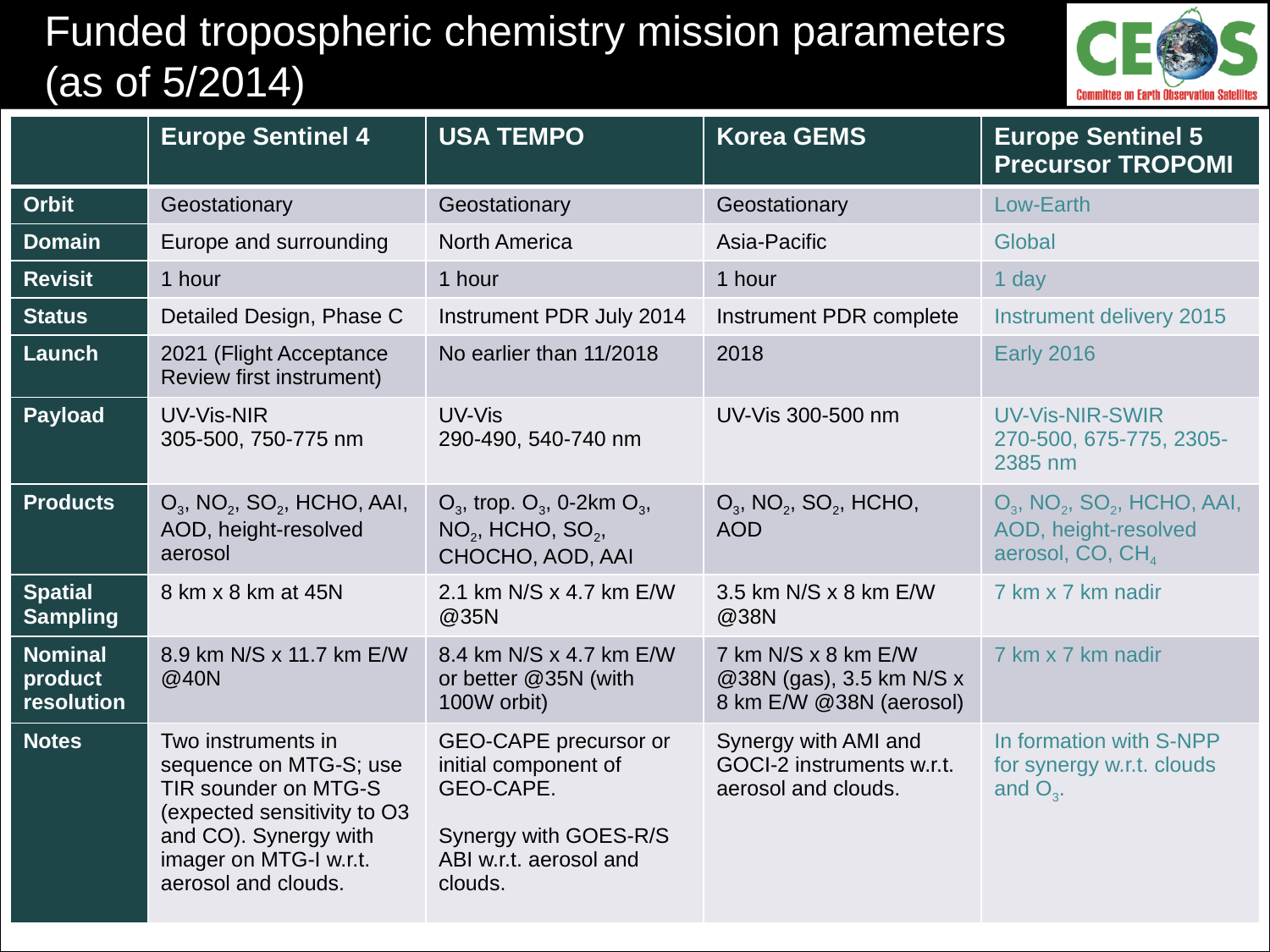

# Funded tropospheric chemistry mission parameters (as of 5/2014)
|  | Europe Sentinel 4 | USA TEMPO | Korea GEMS | Europe Sentinel 5 Precursor TROPOMI |
| --- | --- | --- | --- | --- |
| Orbit | Geostationary | Geostationary | Geostationary | Low-Earth |
| Domain | Europe and surrounding | North America | Asia-Pacific | Global |
| Revisit | 1 hour | 1 hour | 1 hour | 1 day |
| Status | Detailed Design, Phase C | Instrument PDR July 2014 | Instrument PDR complete | Instrument delivery 2015 |
| Launch | 2021 (Flight Acceptance Review first instrument) | No earlier than 11/2018 | 2018 | Early 2016 |
| Payload | UV-Vis-NIR 305-500, 750-775 nm | UV-Vis 290-490, 540-740 nm | UV-Vis 300-500 nm | UV-Vis-NIR-SWIR 270-500, 675-775, 2305-2385 nm |
| Products | O3, NO2, SO2, HCHO, AAI, AOD, height-resolved aerosol | O3, trop. O3, 0-2km O3, NO2, HCHO, SO2, CHOCHO, AOD, AAI | O3, NO2, SO2, HCHO, AOD | O3, NO2, SO2, HCHO, AAI, AOD, height-resolved aerosol, CO, CH4 |
| Spatial Sampling | 8 km x 8 km at 45N | 2.1 km N/S x 4.7 km E/W @35N | 3.5 km N/S x 8 km E/W @38N | 7 km x 7 km nadir |
| Nominal product resolution | 8.9 km N/S x 11.7 km E/W @40N | 8.4 km N/S x 4.7 km E/W or better @35N (with 100W orbit) | 7 km N/S x 8 km E/W @38N (gas), 3.5 km N/S x 8 km E/W @38N (aerosol) | 7 km x 7 km nadir |
| Notes | Two instruments in sequence on MTG-S; use TIR sounder on MTG-S (expected sensitivity to O3 and CO). Synergy with imager on MTG-I w.r.t. aerosol and clouds. | GEO-CAPE precursor or initial component of GEO-CAPE. Synergy with GOES-R/S ABI w.r.t. aerosol and clouds. | Synergy with AMI and GOCI-2 instruments w.r.t. aerosol and clouds. | In formation with S-NPP for synergy w.r.t. clouds and O3. |